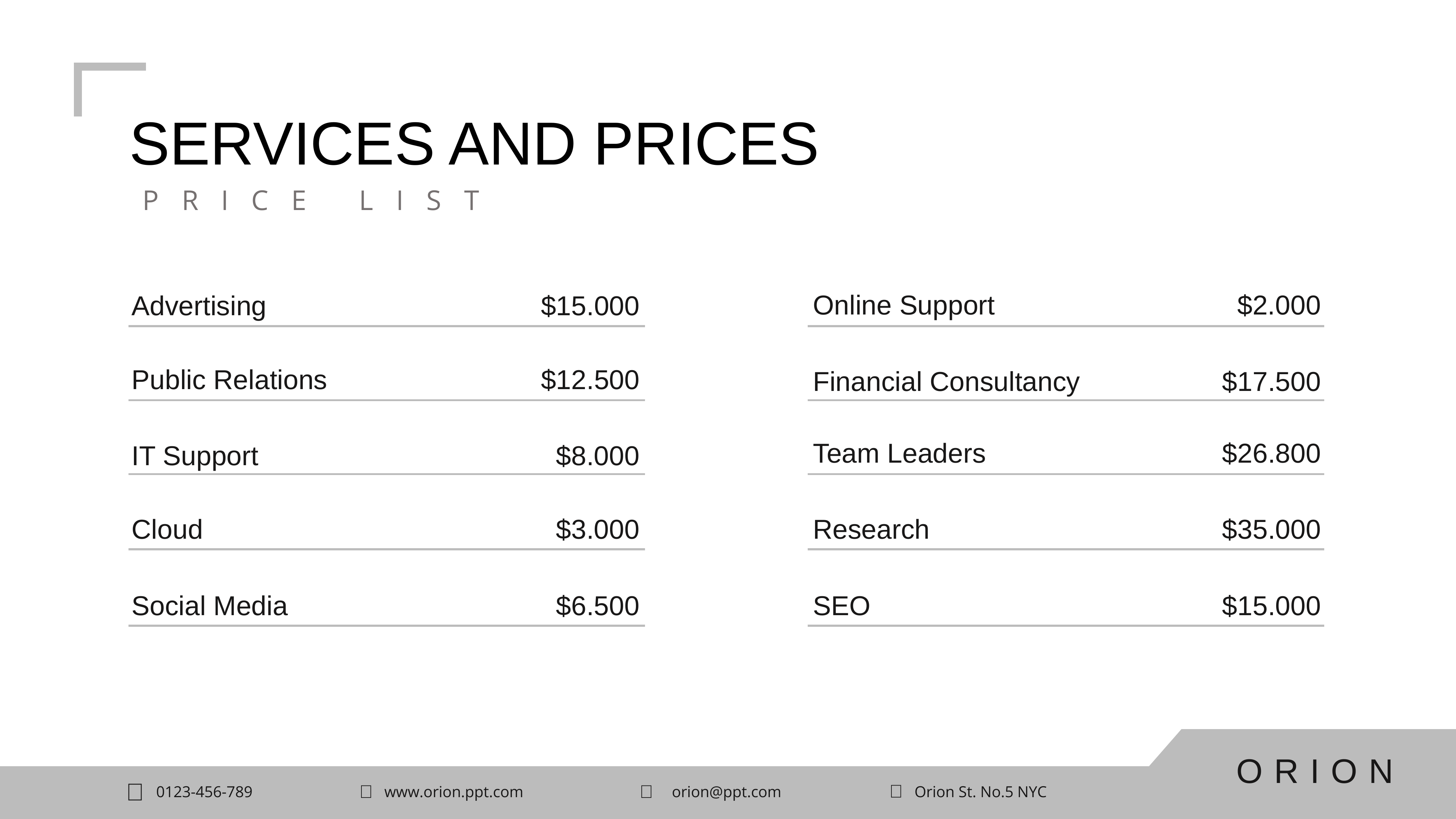

SERVICES AND PRICES
PRICE LIST
Online Support
$2.000
Advertising
$15.000
Public Relations
$12.500
Financial Consultancy
$17.500
Team Leaders
$26.800
IT Support
$8.000
Cloud
$3.000
Research
$35.000
Social Media
$6.500
SEO
$15.000